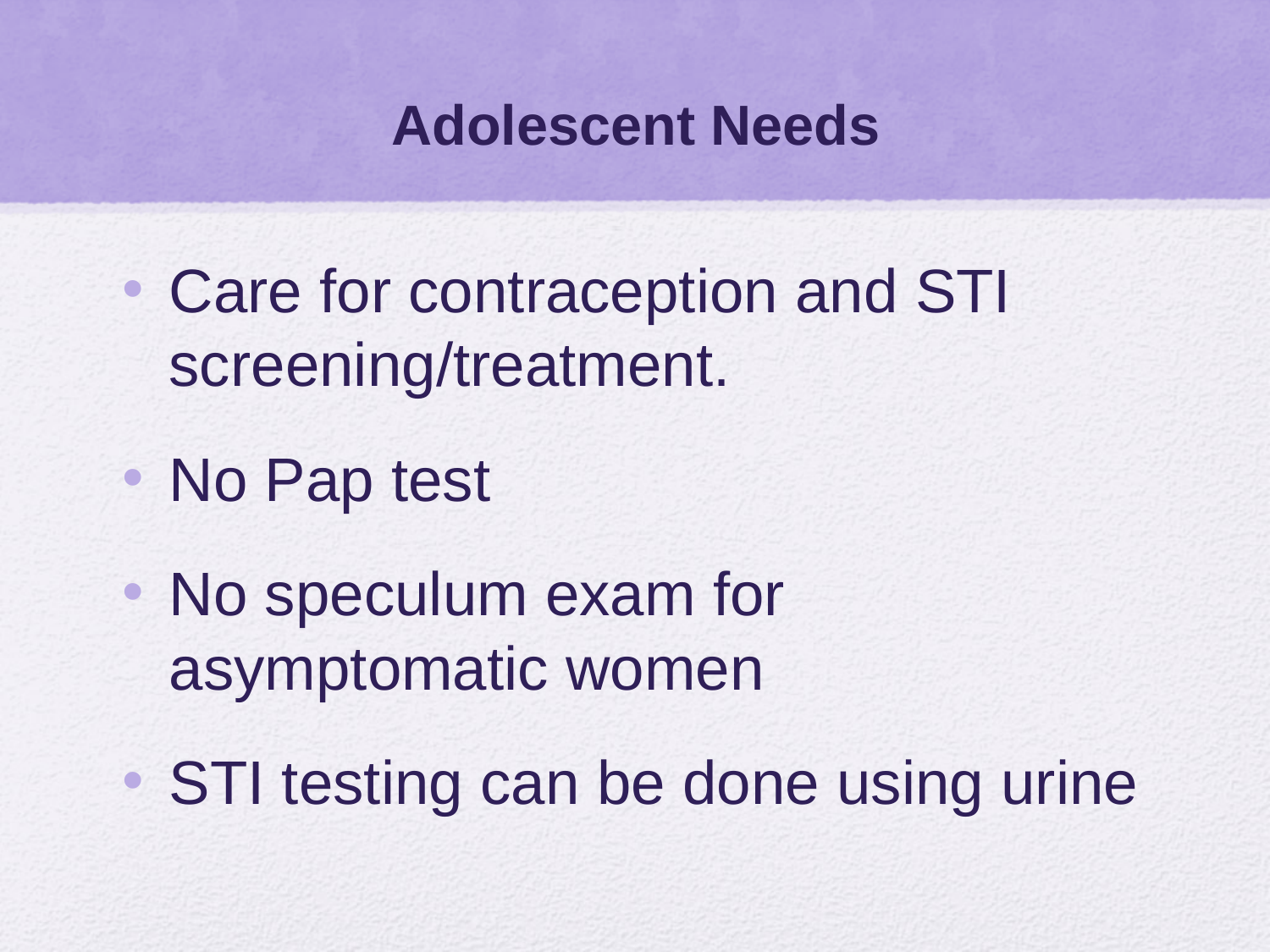

# Adolescent Needs
Care for contraception and STI screening/treatment.
No Pap test
No speculum exam for asymptomatic women
STI testing can be done using urine